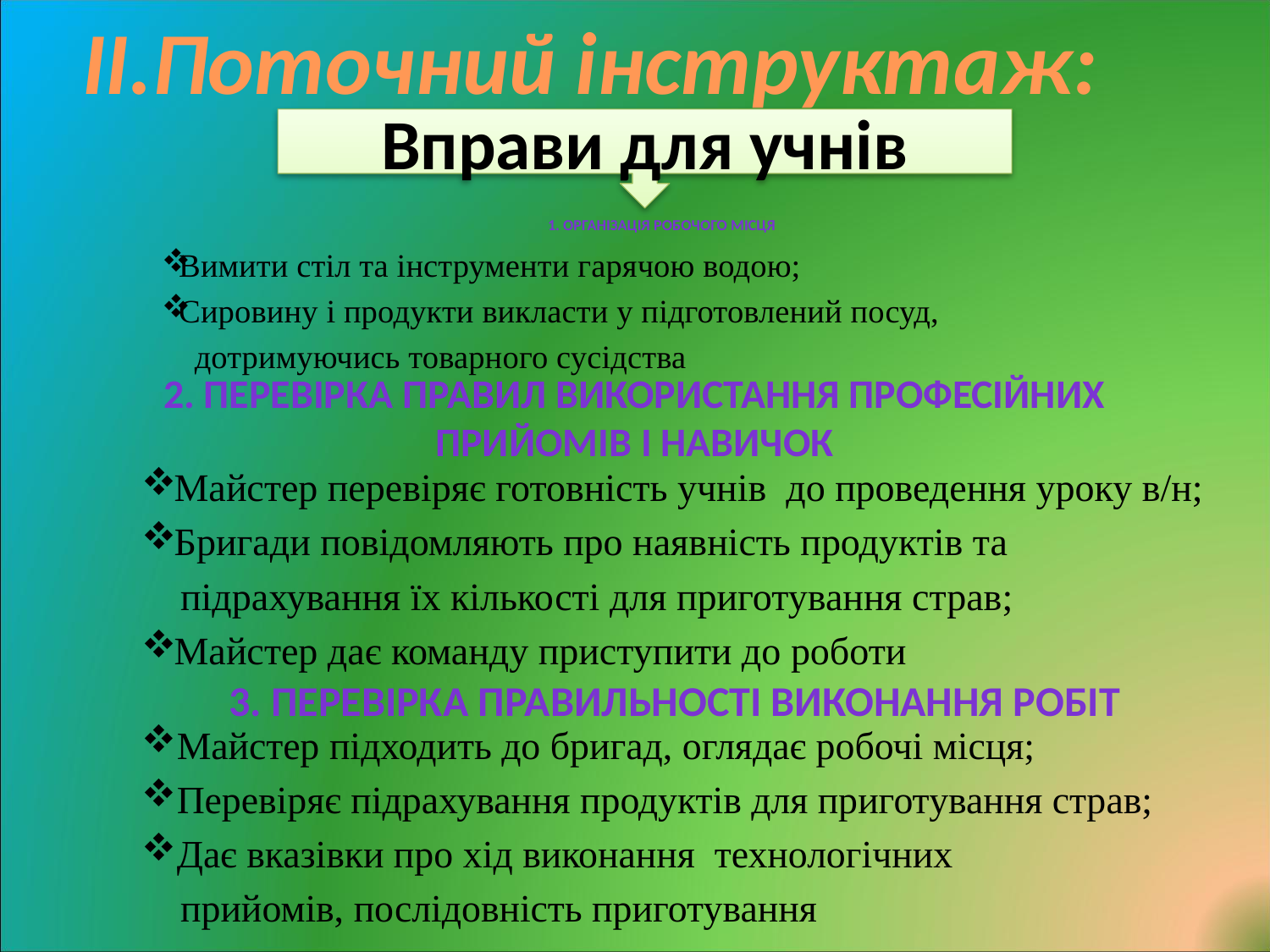

ІІ.Поточний інструктаж:
Вправи для учнів
# 1. Організація робочого місця
Вимити стіл та інструменти гарячою водою;
Сировину і продукти викласти у підготовлений посуд,
    дотримуючись товарного сусідства
2. Перевірка правил використання професійних прийомів і навичок
Майстер перевіряє готовність учнів  до проведення уроку в/н;
Бригади повідомляють про наявність продуктів та
    підрахування їх кількості для приготування страв;
Майстер дає команду приступити до роботи

3. Перевірка правильності виконання робіт
Майстер підходить до бригад, оглядає робочі місця;
Перевіряє підрахування продуктів для приготування страв;
Дає вказівки про хід виконання  технологічних
    прийомів, послідовність приготування